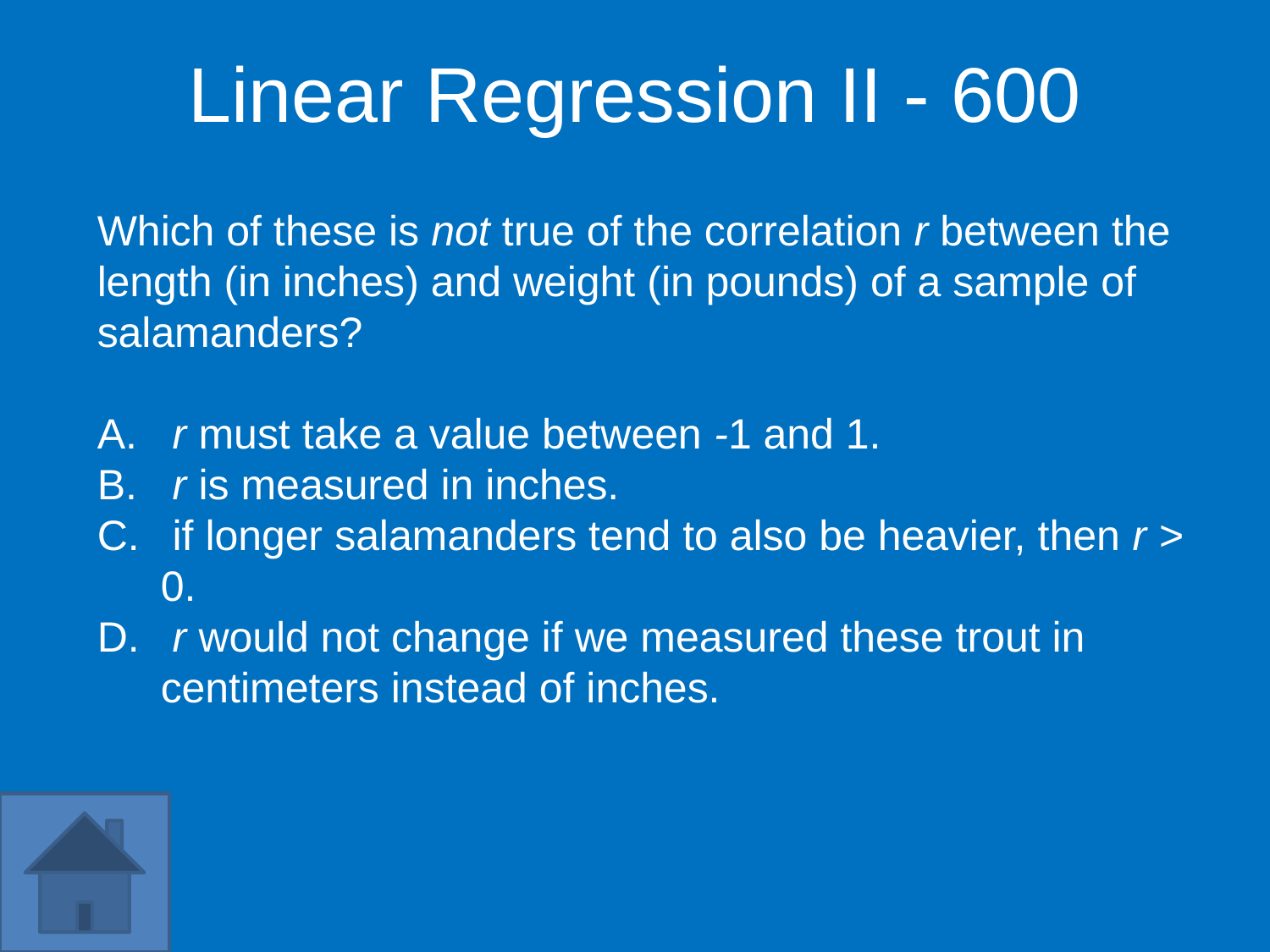

Linear Regression II - 600
Which of these is not true of the correlation r between the length (in inches) and weight (in pounds) of a sample of salamanders?

 r must take a value between -1 and 1.
 r is measured in inches.
 if longer salamanders tend to also be heavier, then r > 0.
 r would not change if we measured these trout in centimeters instead of inches.